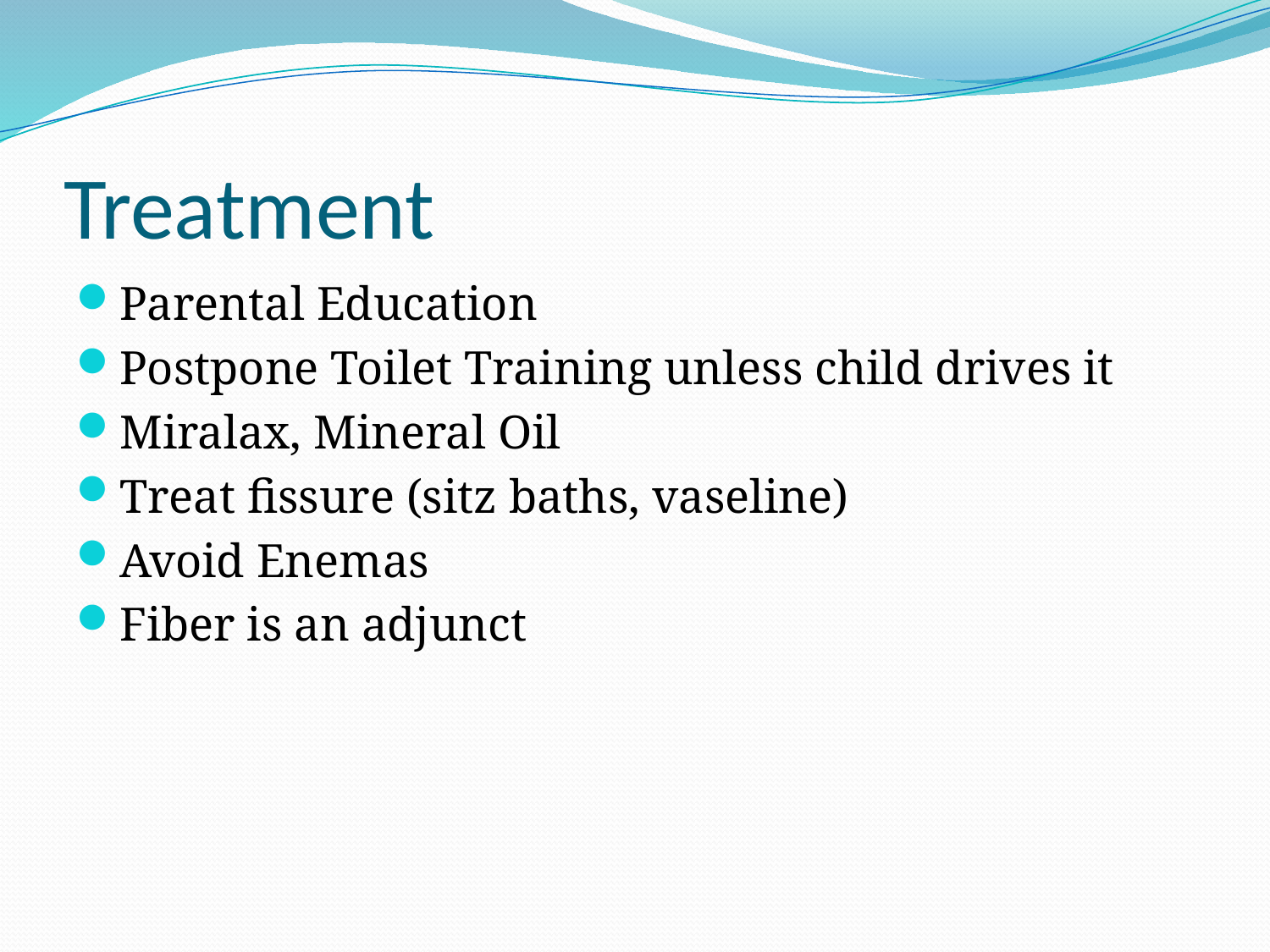

# Treatment
Parental Education
Postpone Toilet Training unless child drives it
Miralax, Mineral Oil
Treat fissure (sitz baths, vaseline)
Avoid Enemas
Fiber is an adjunct